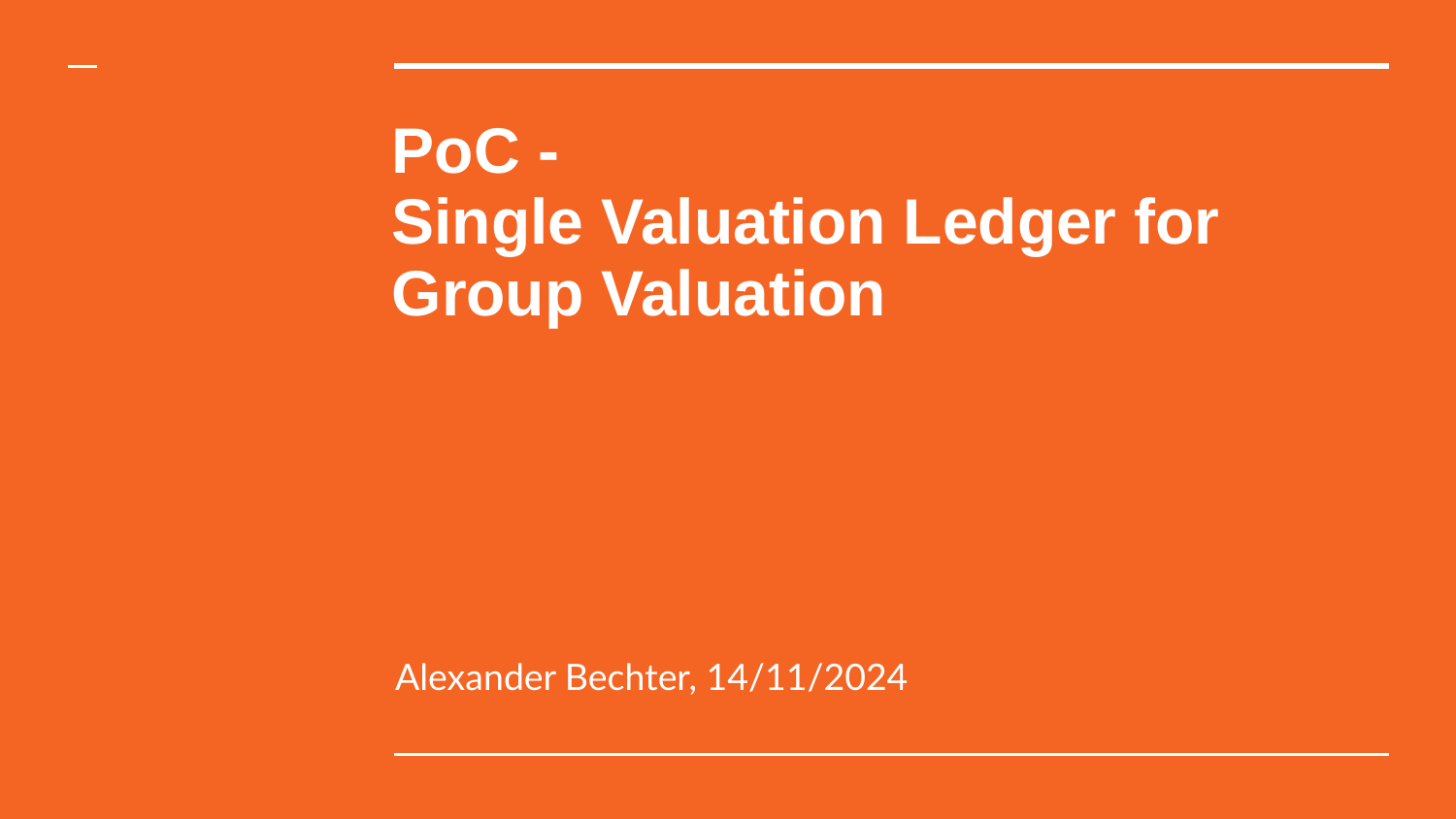

# PoC -
Single Valuation Ledger for Group Valuation

Alexander Bechter, 14/11/2024